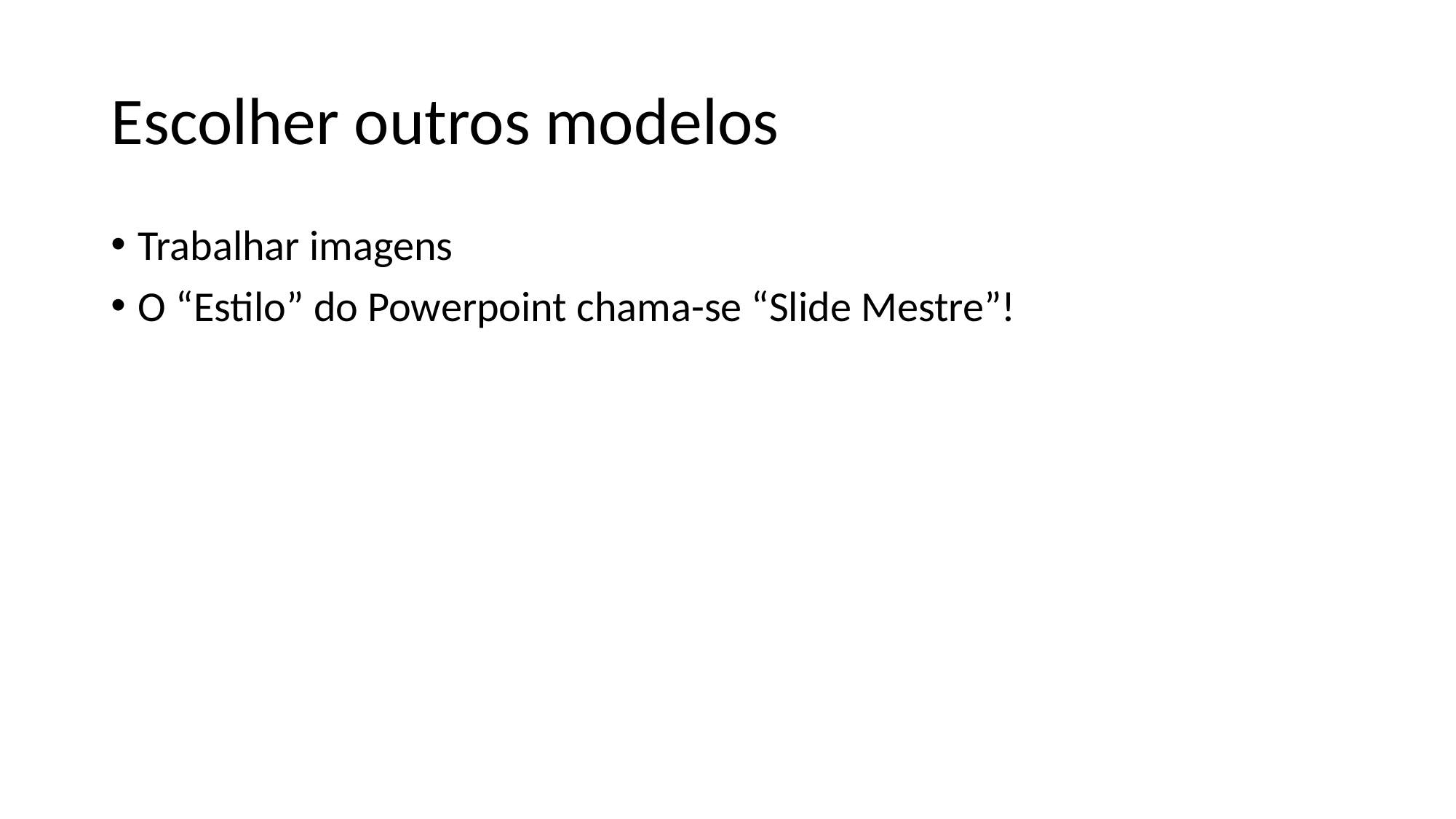

# Escolher outros modelos
Trabalhar imagens
O “Estilo” do Powerpoint chama-se “Slide Mestre”!